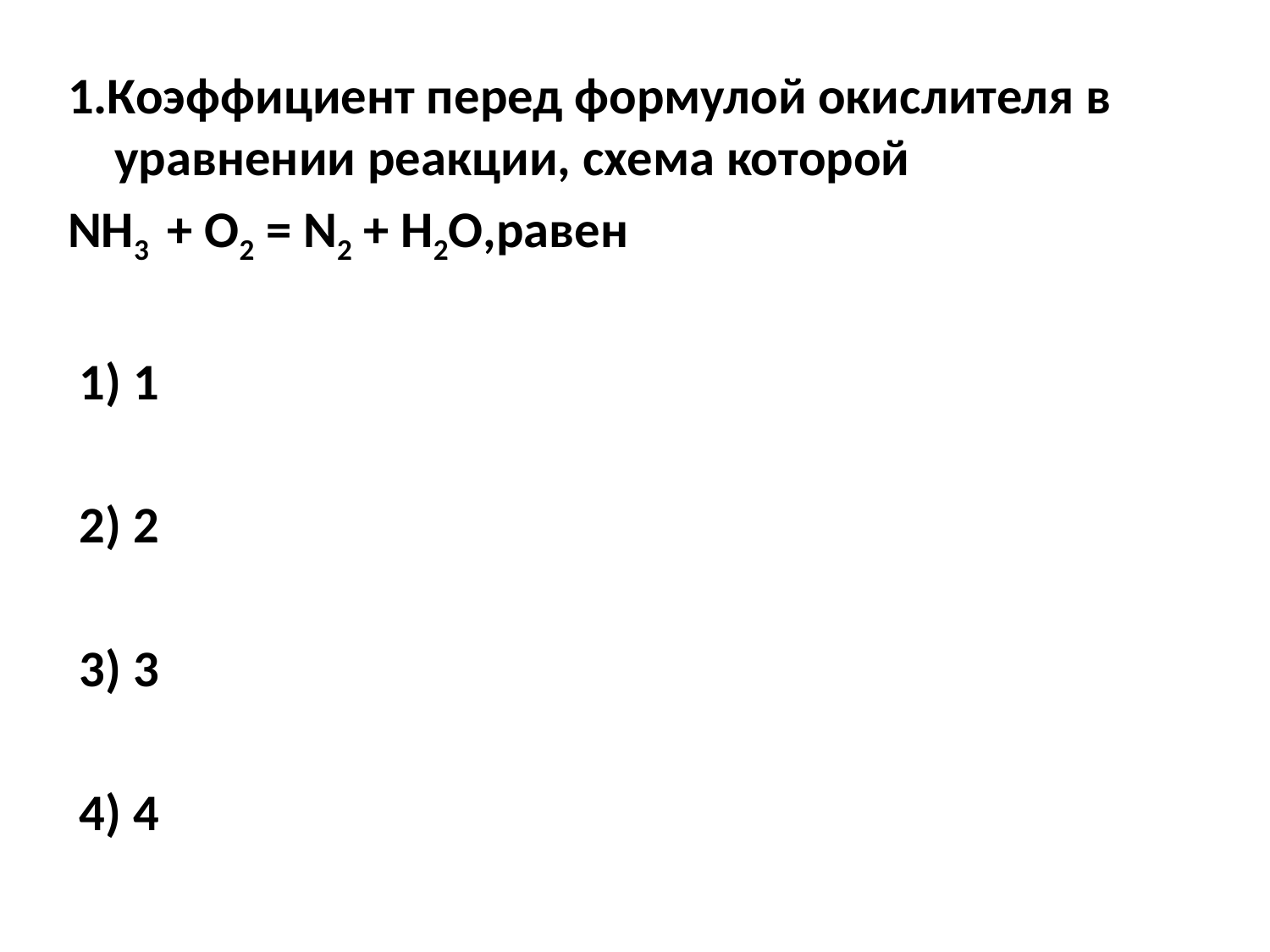

1.Коэффициент перед формулой окислителя в уравнении реакции, схема которой
NH3  + O2 = N2 + H2O,равен

 1) 1

 2) 2

 3) 3

 4) 4